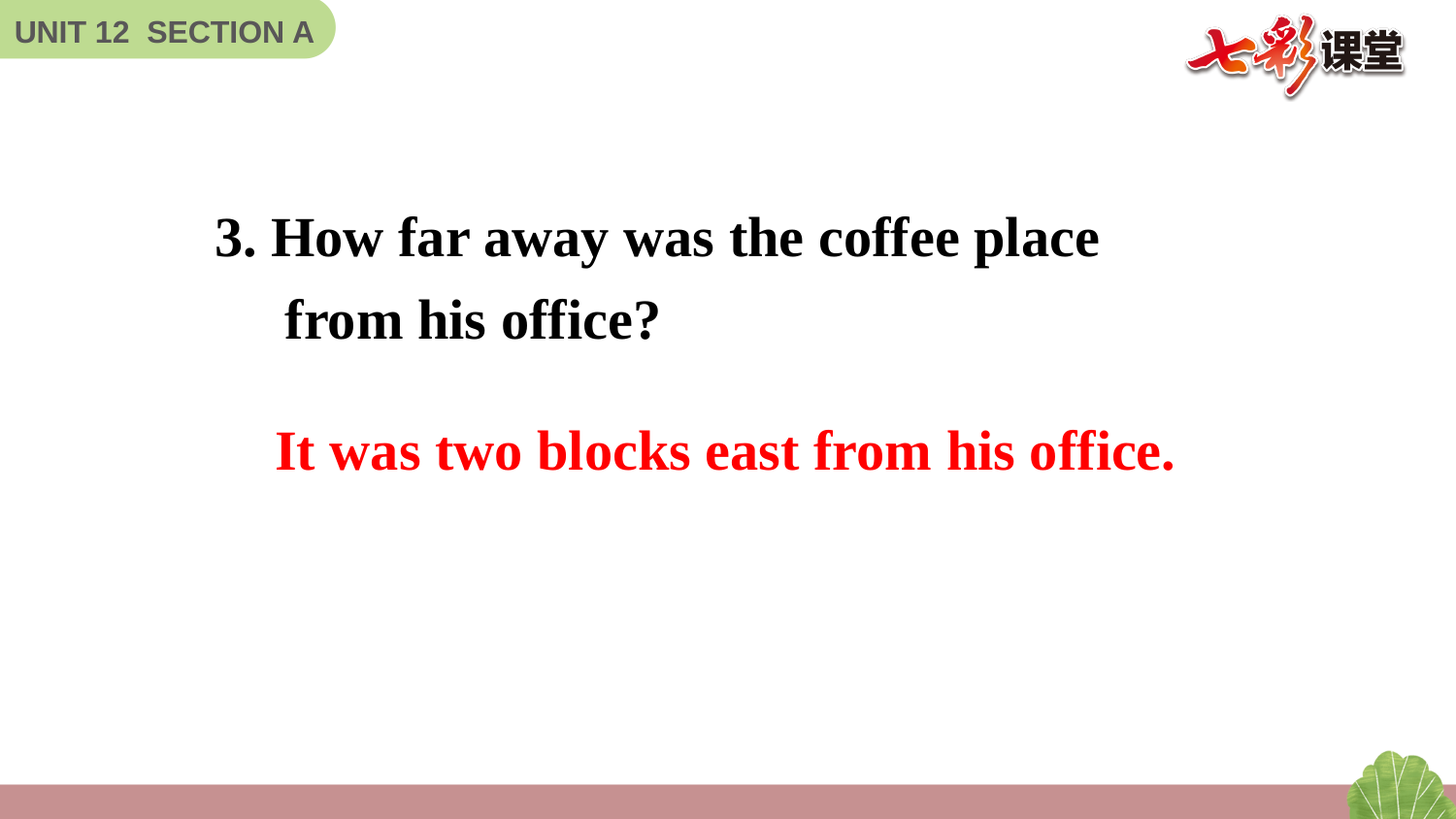

3. How far away was the coffee place from his office?
It was two blocks east from his office.